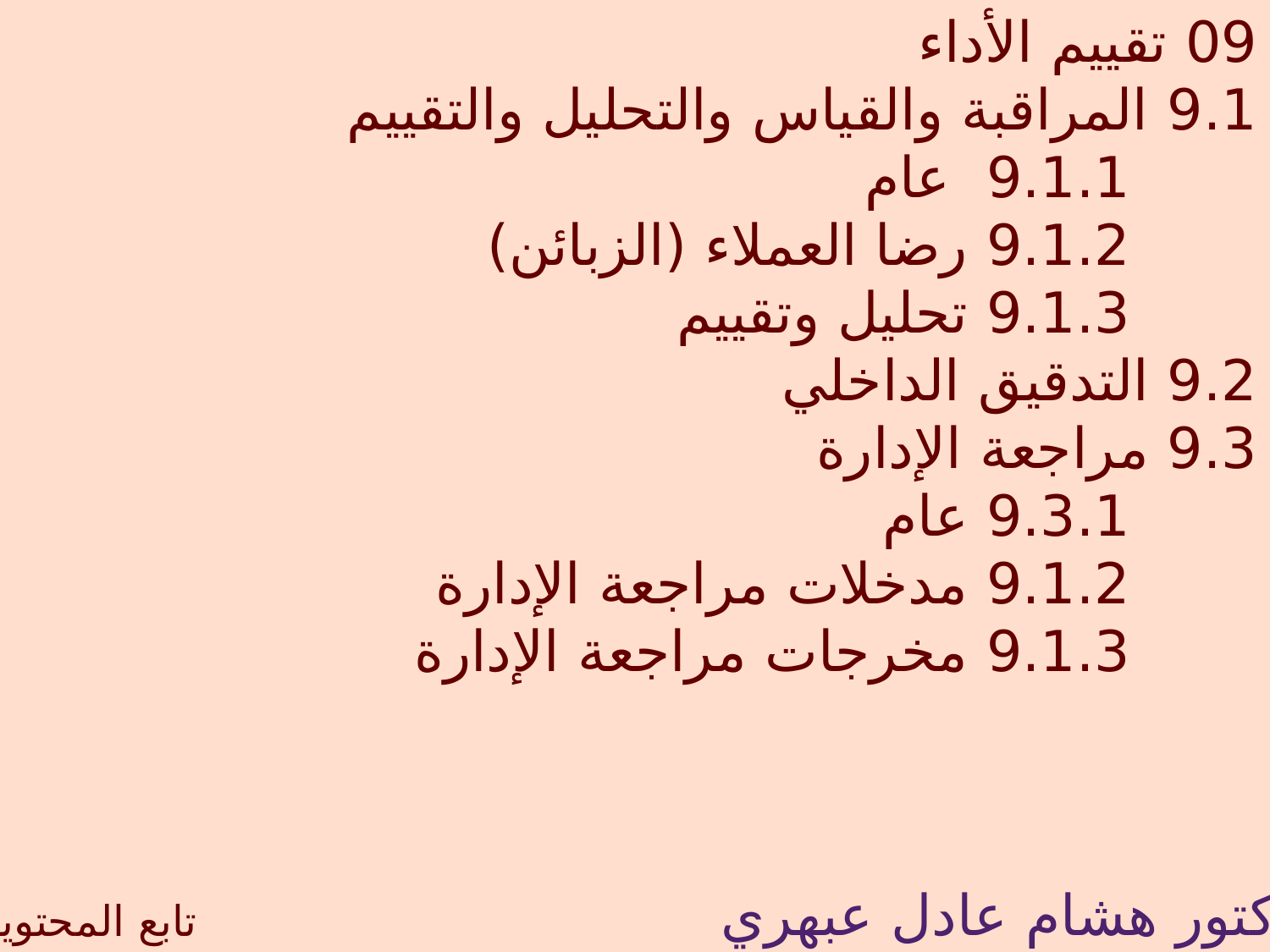

09 تقييم الأداء
	9.1 المراقبة والقياس والتحليل والتقييم
		9.1.1  عام
		9.1.2 رضا العملاء (الزبائن)
		9.1.3 تحليل وتقييم
	9.2 التدقيق الداخلي
	9.3 مراجعة الإدارة
		9.3.1 عام
		9.1.2 مدخلات مراجعة الإدارة
		9.1.3 مخرجات مراجعة الإدارة
الدكتور هشام عادل عبهري
 تابع المحتويات